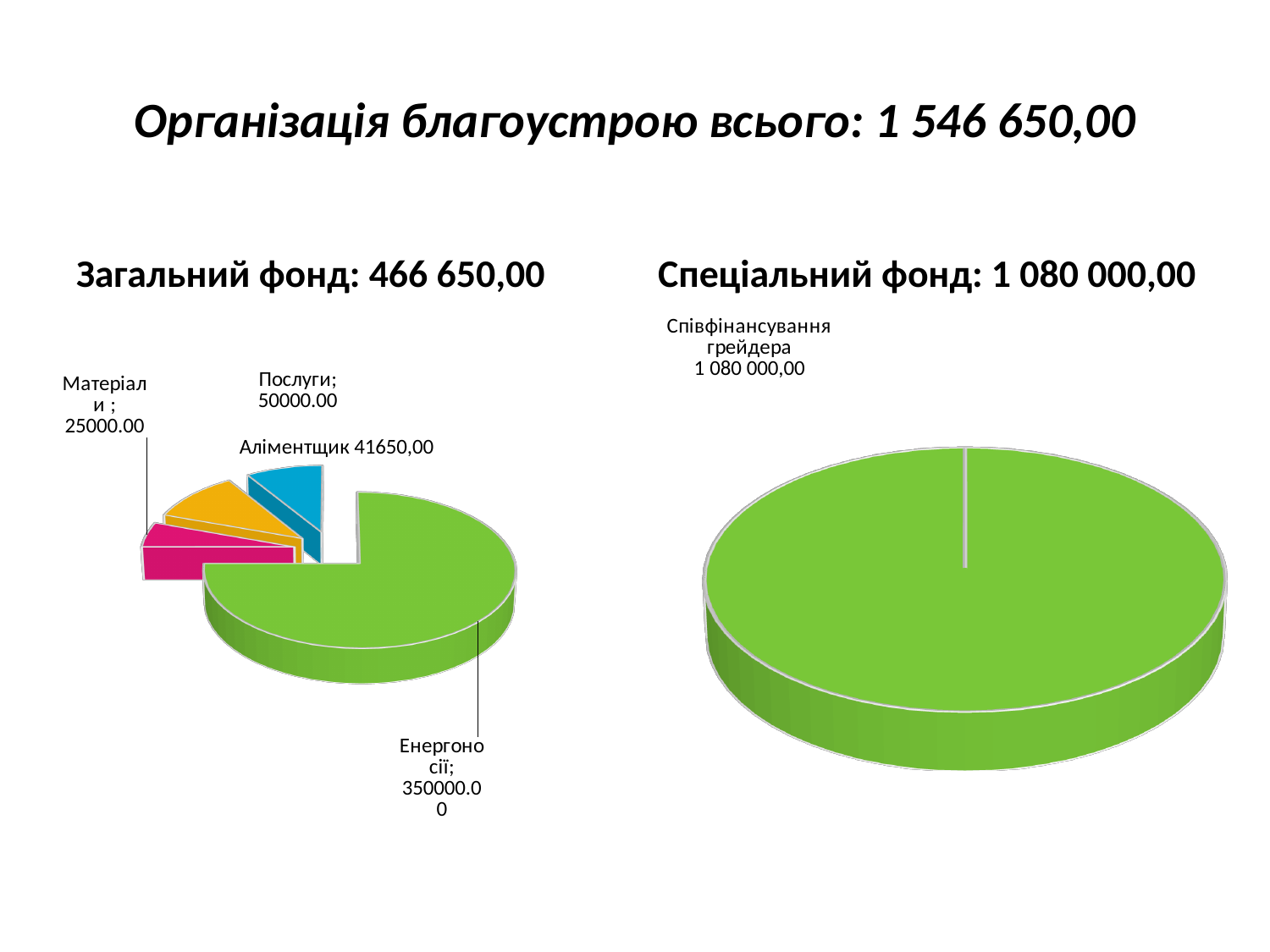

# Організація благоустрою всього: 1 546 650,00
Загальний фонд: 466 650,00
Спеціальний фонд: 1 080 000,00

[unsupported chart]

[unsupported chart]